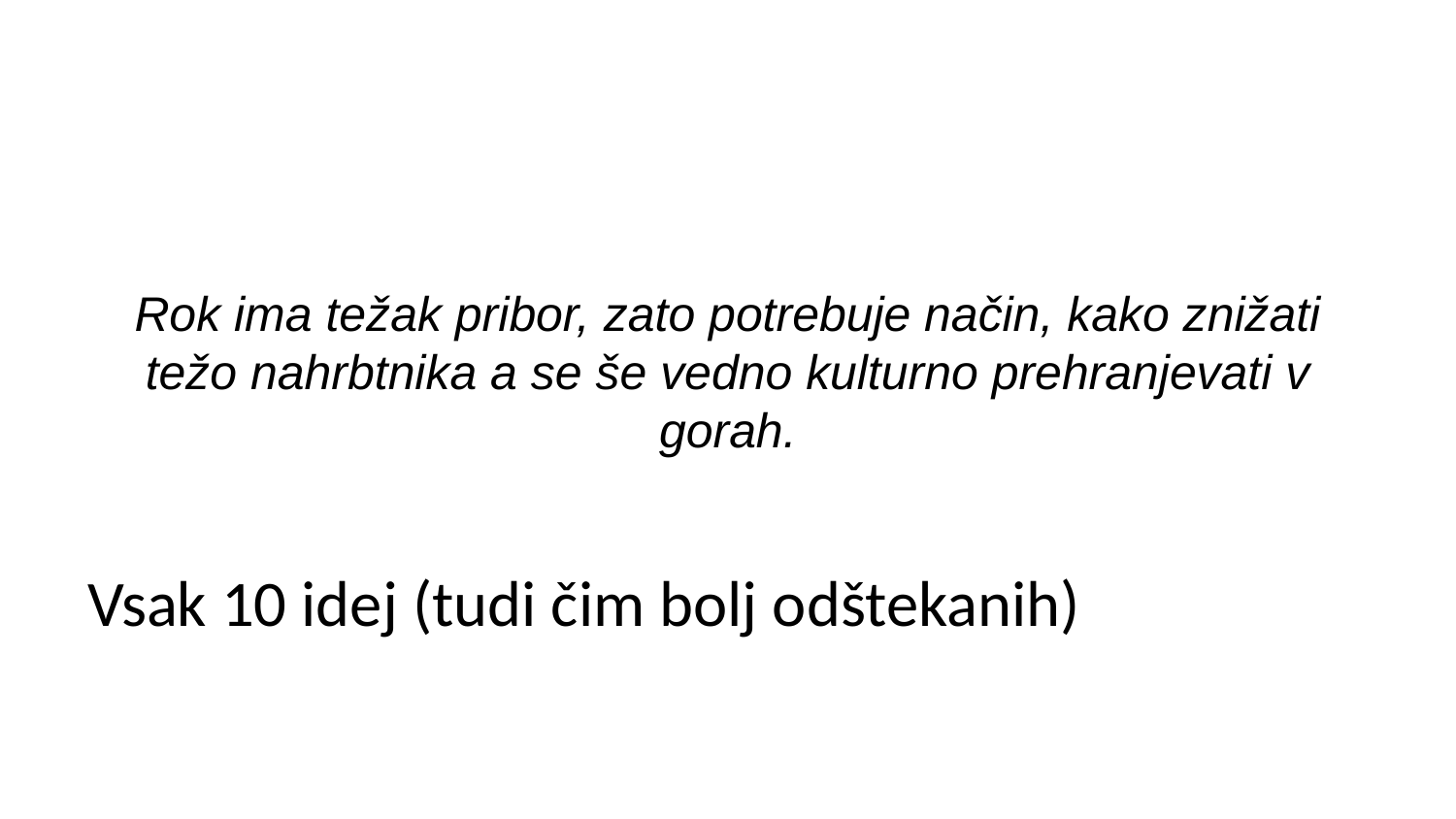

#

Rok ima težak pribor, zato potrebuje način, kako znižati težo nahrbtnika a se še vedno kulturno prehranjevati v gorah.

Vsak 10 idej (tudi čim bolj odštekanih)